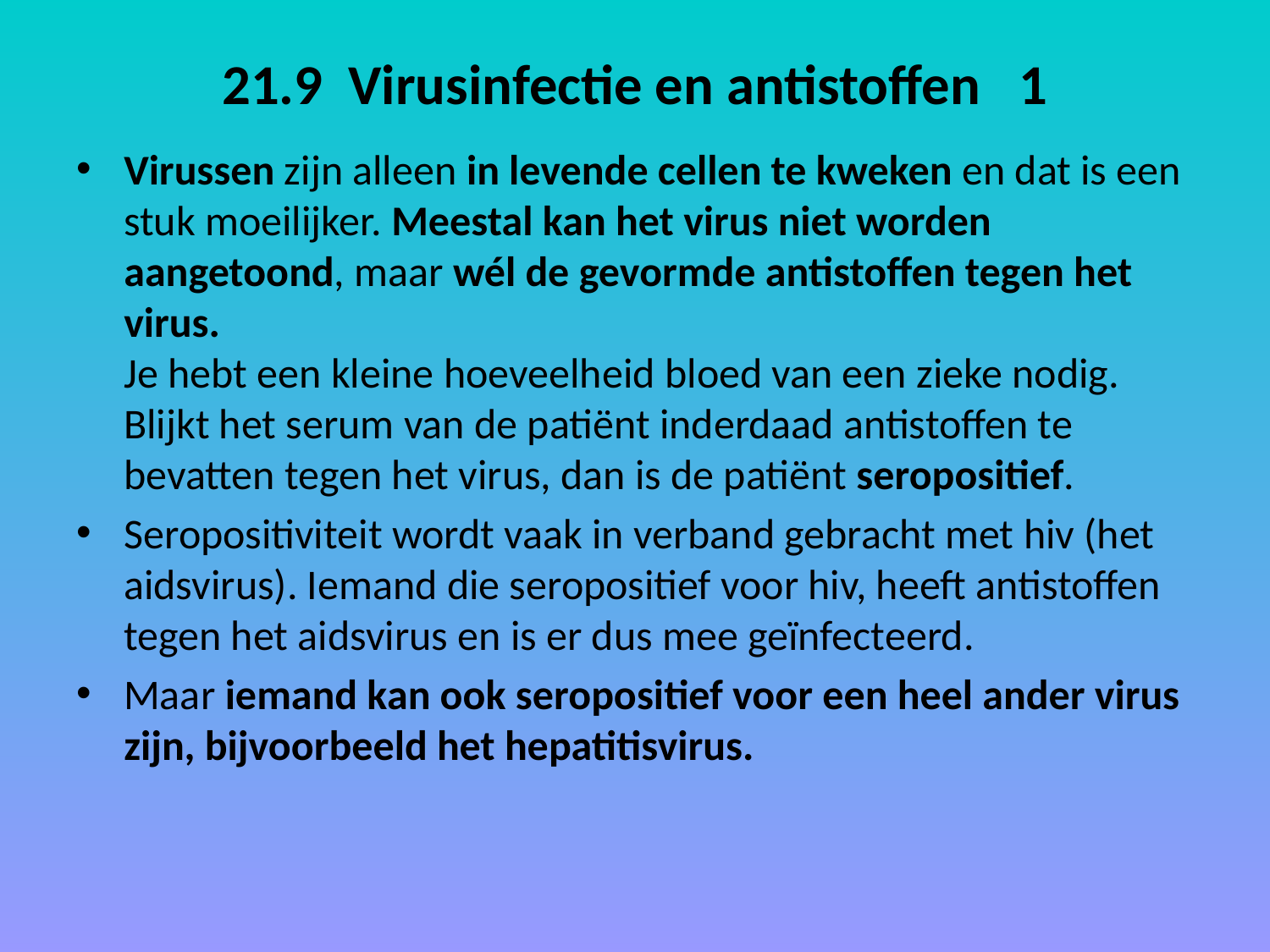

# 21.9  Virusinfectie en antistoffen   1
Virussen zijn alleen in levende cellen te kweken en dat is een stuk moeilijker. Meestal kan het virus niet worden aangetoond, maar wél de gevormde antistoffen tegen het virus. 
Je hebt een kleine hoeveelheid bloed van een zieke nodig. Blijkt het serum van de patiënt inderdaad antistoffen te bevatten tegen het virus, dan is de patiënt seropositief.
Seropositiviteit wordt vaak in verband gebracht met hiv (het aidsvirus). Iemand die seropositief voor hiv, heeft antistoffen tegen het aidsvirus en is er dus mee geïnfecteerd.
Maar iemand kan ook seropositief voor een heel ander virus zijn, bijvoorbeeld het hepatitisvirus.